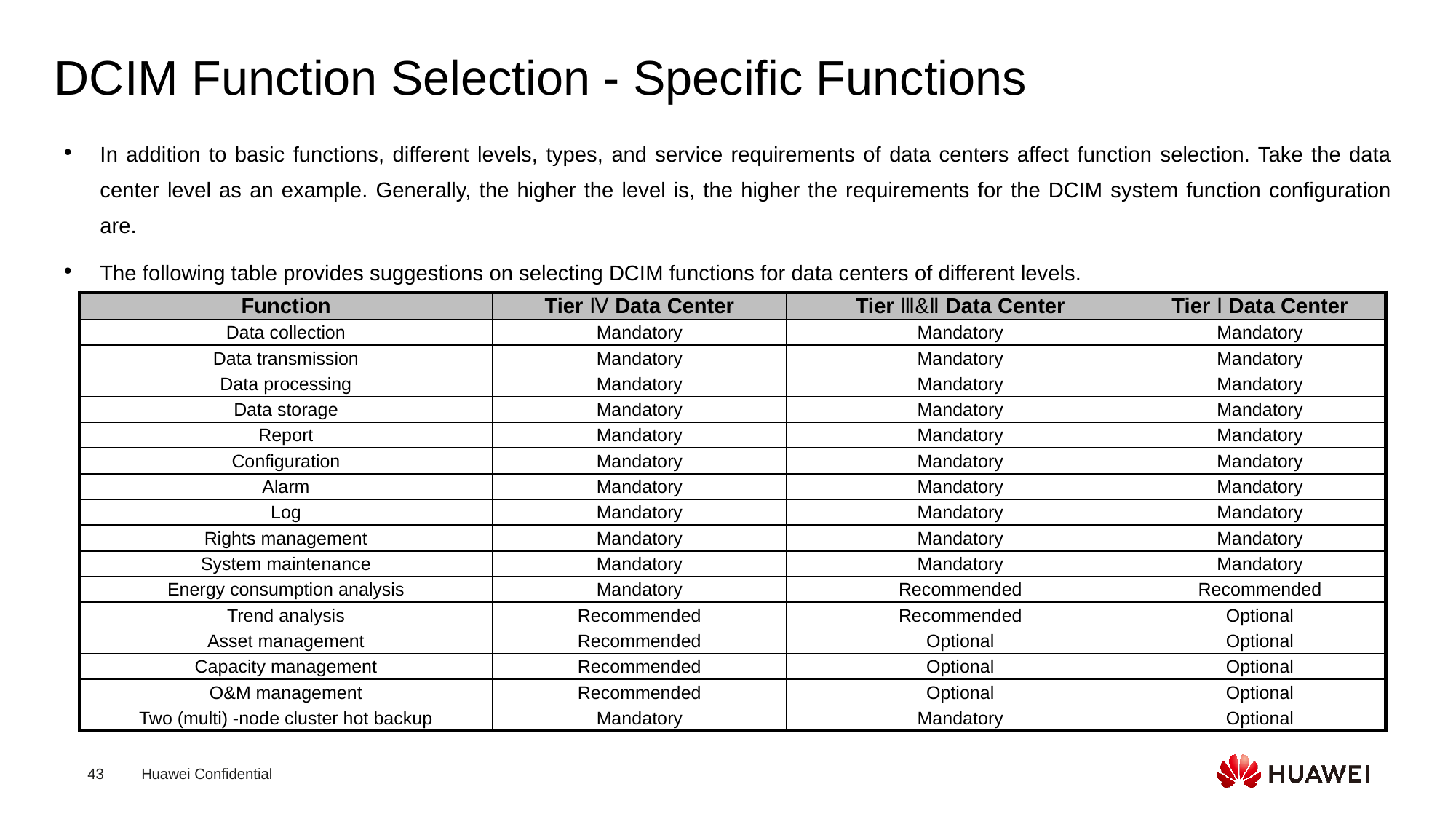

# DCIM Function Selection - Specific Functions
In addition to basic functions, different levels, types, and service requirements of data centers affect function selection. Take the data center level as an example. Generally, the higher the level is, the higher the requirements for the DCIM system function configuration are.
The following table provides suggestions on selecting DCIM functions for data centers of different levels.
| Function | Tier Ⅳ Data Center | Tier Ⅲ&Ⅱ Data Center | Tier Ⅰ Data Center |
| --- | --- | --- | --- |
| Data collection | Mandatory | Mandatory | Mandatory |
| Data transmission | Mandatory | Mandatory | Mandatory |
| Data processing | Mandatory | Mandatory | Mandatory |
| Data storage | Mandatory | Mandatory | Mandatory |
| Report | Mandatory | Mandatory | Mandatory |
| Configuration | Mandatory | Mandatory | Mandatory |
| Alarm | Mandatory | Mandatory | Mandatory |
| Log | Mandatory | Mandatory | Mandatory |
| Rights management | Mandatory | Mandatory | Mandatory |
| System maintenance | Mandatory | Mandatory | Mandatory |
| Energy consumption analysis | Mandatory | Recommended | Recommended |
| Trend analysis | Recommended | Recommended | Optional |
| Asset management | Recommended | Optional | Optional |
| Capacity management | Recommended | Optional | Optional |
| O&M management | Recommended | Optional | Optional |
| Two (multi) -node cluster hot backup | Mandatory | Mandatory | Optional |